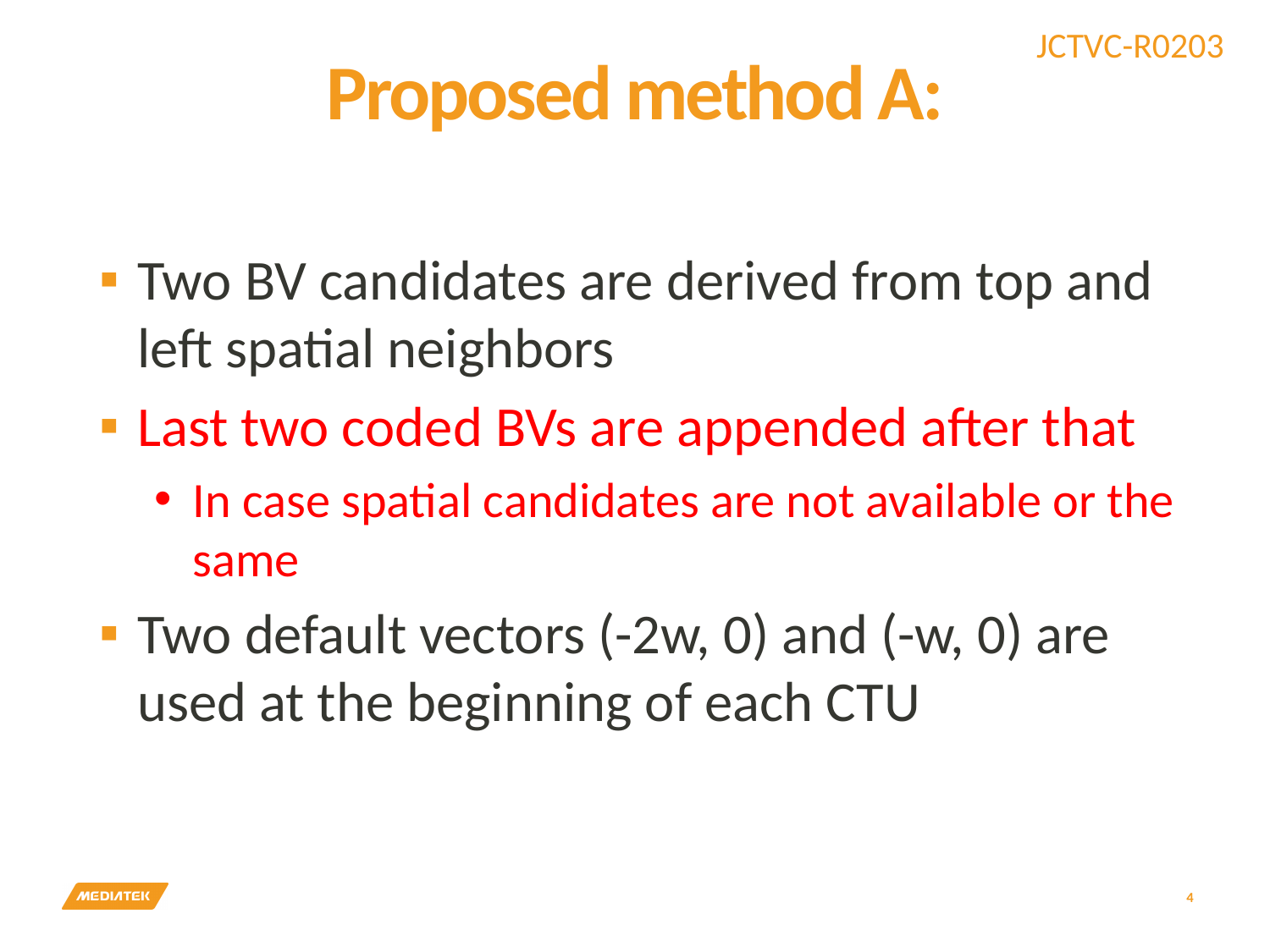

# Proposed method A:

Two BV candidates are derived from top and left spatial neighbors
Last two coded BVs are appended after that
In case spatial candidates are not available or the same
Two default vectors (-2w, 0) and (-w, 0) are used at the beginning of each CTU

4